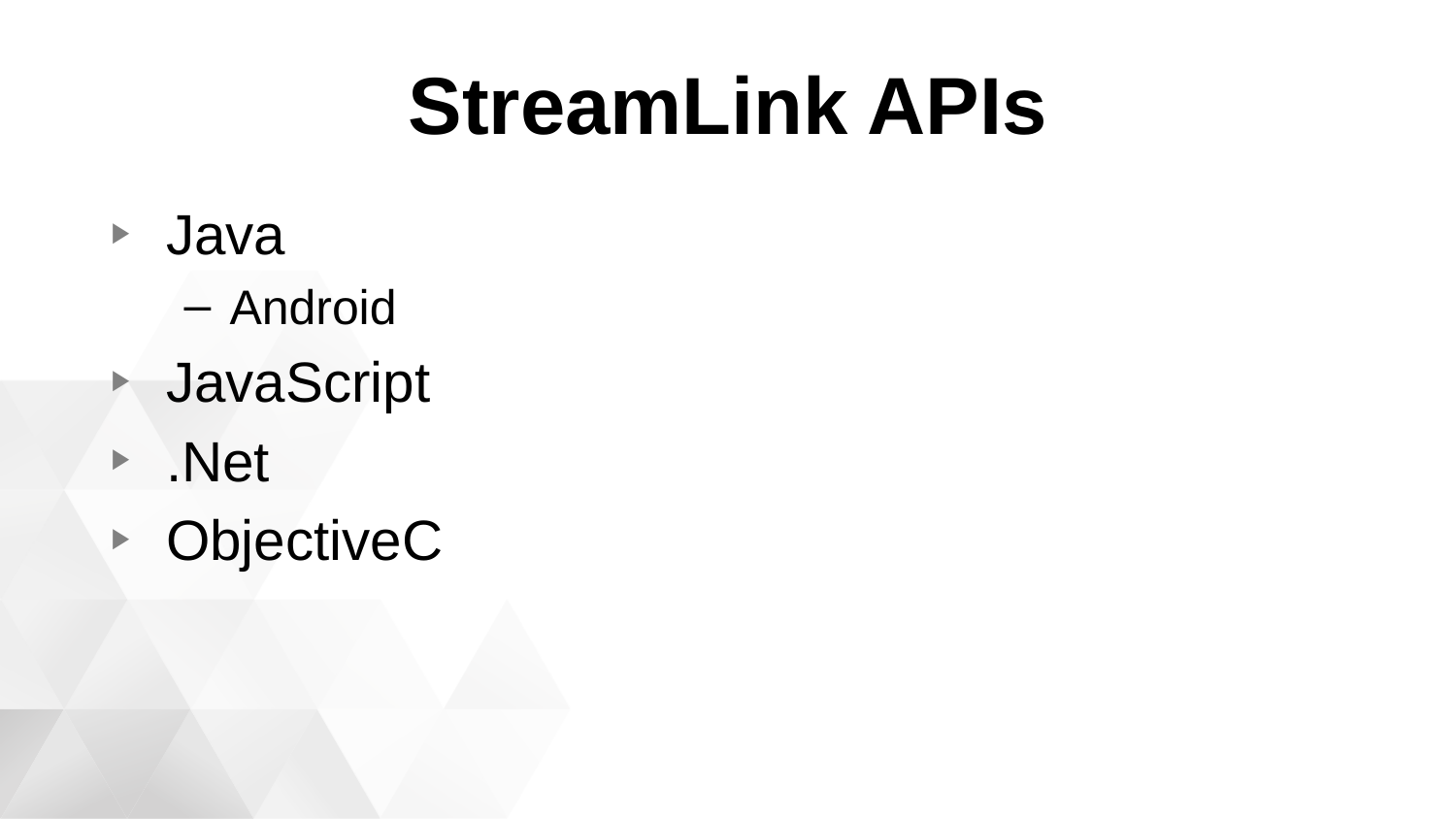

# StreamLink APIs
Java
Android
JavaScript
.Net
ObjectiveC